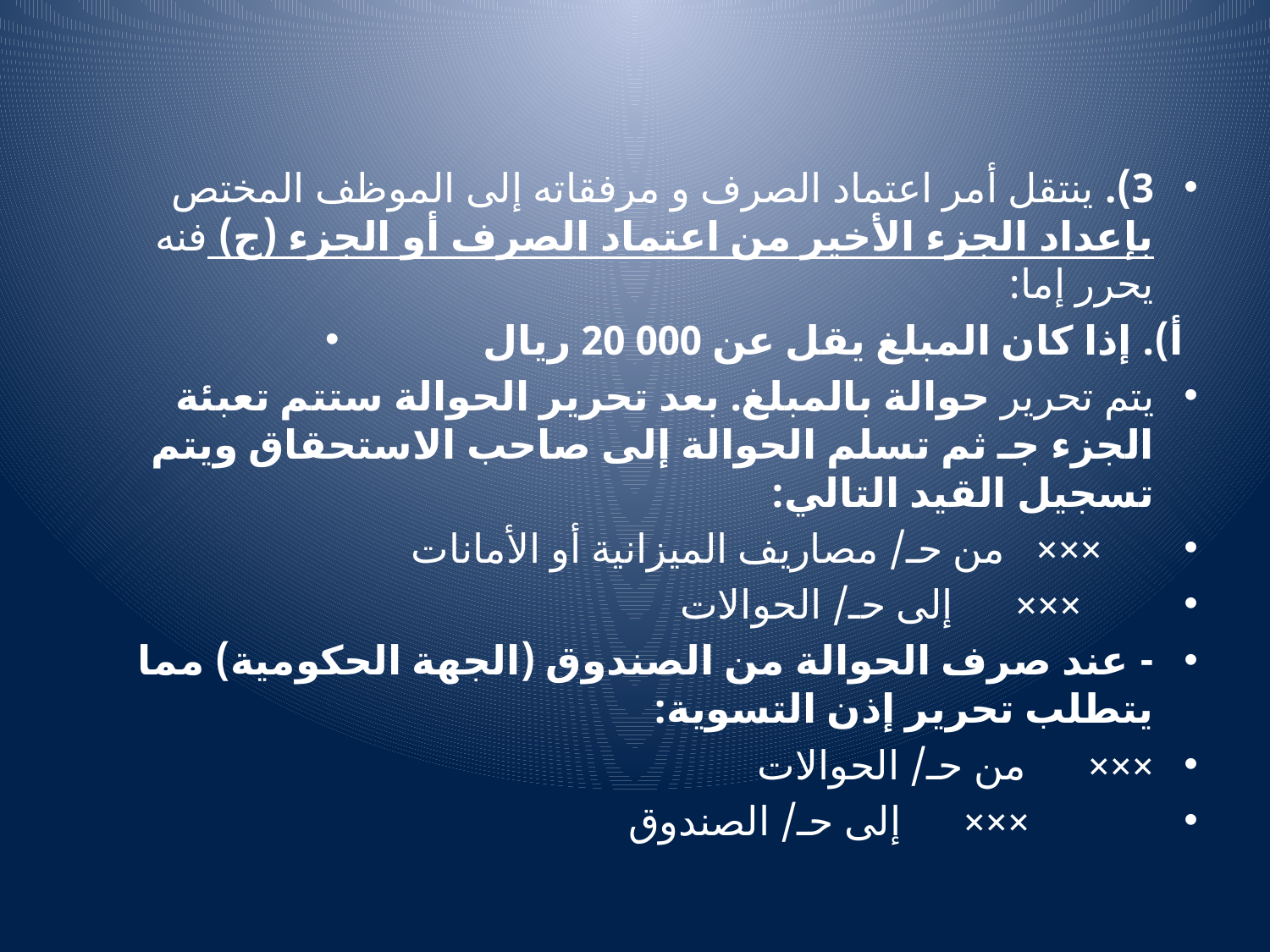

#
3). ينتقل أمر اعتماد الصرف و مرفقاته إلى الموظف المختص بإعداد الجزء الأخير من اعتماد الصرف أو الجزء (ج) فنه يحرر إما:
أ). إذا كان المبلغ يقل عن 000 20 ريال
يتم تحرير حوالة بالمبلغ. بعد تحرير الحوالة ستتم تعبئة الجزء جـ ثم تسلم الحوالة إلى صاحب الاستحقاق ويتم تسجيل القيد التالي:
     ×××   من حـ/ مصاريف الميزانية أو الأمانات
       ×××      إلى حـ/ الحوالات
- عند صرف الحوالة من الصندوق (الجهة الحكومية) مما يتطلب تحرير إذن التسوية:
×××      من حـ/ الحوالات
            ×××      إلى حـ/ الصندوق